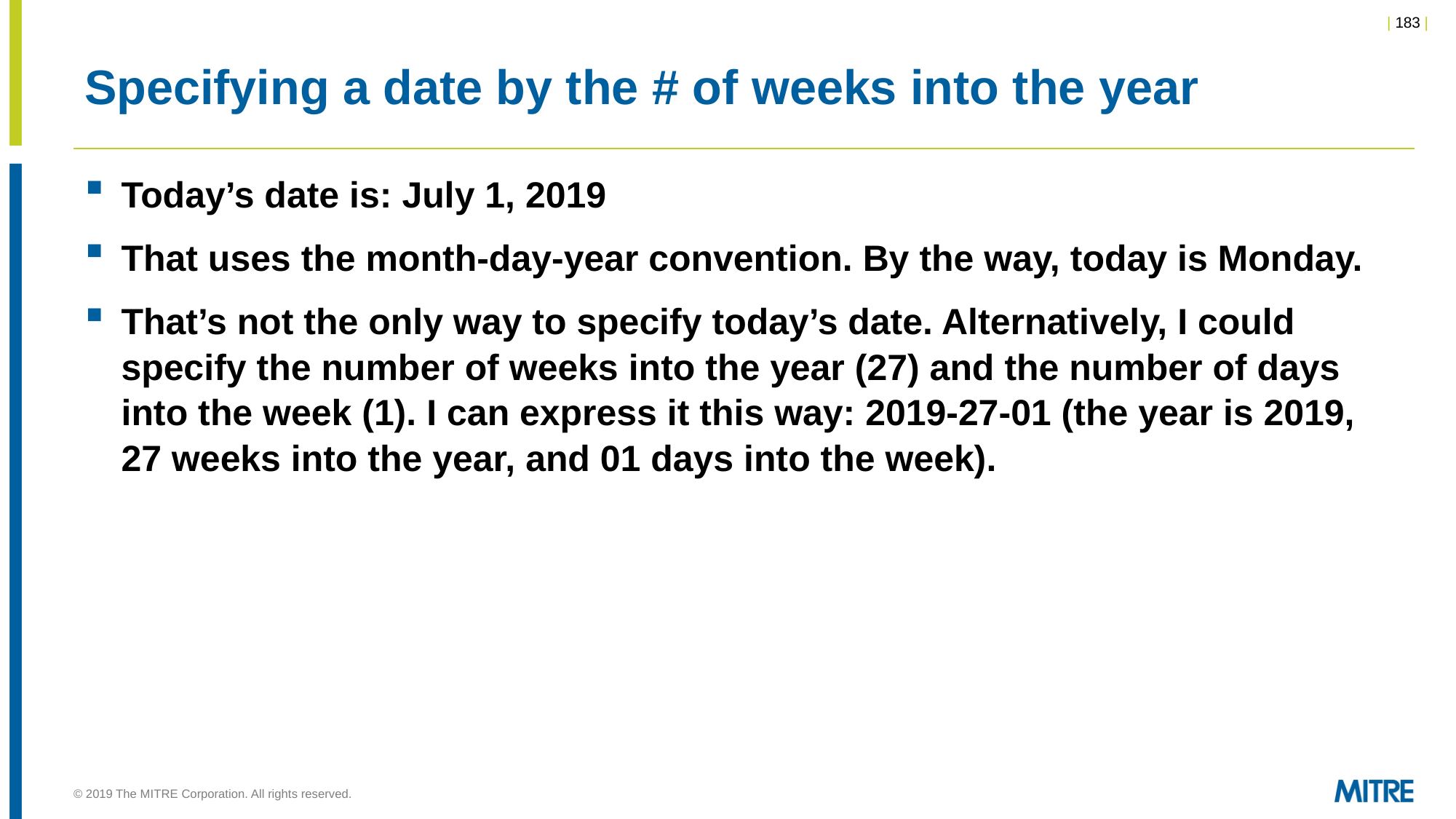

# Specifying a date by the # of weeks into the year
Today’s date is: July 1, 2019
That uses the month-day-year convention. By the way, today is Monday.
That’s not the only way to specify today’s date. Alternatively, I could specify the number of weeks into the year (27) and the number of days into the week (1). I can express it this way: 2019-27-01 (the year is 2019, 27 weeks into the year, and 01 days into the week).
© 2019 The MITRE Corporation. All rights reserved.